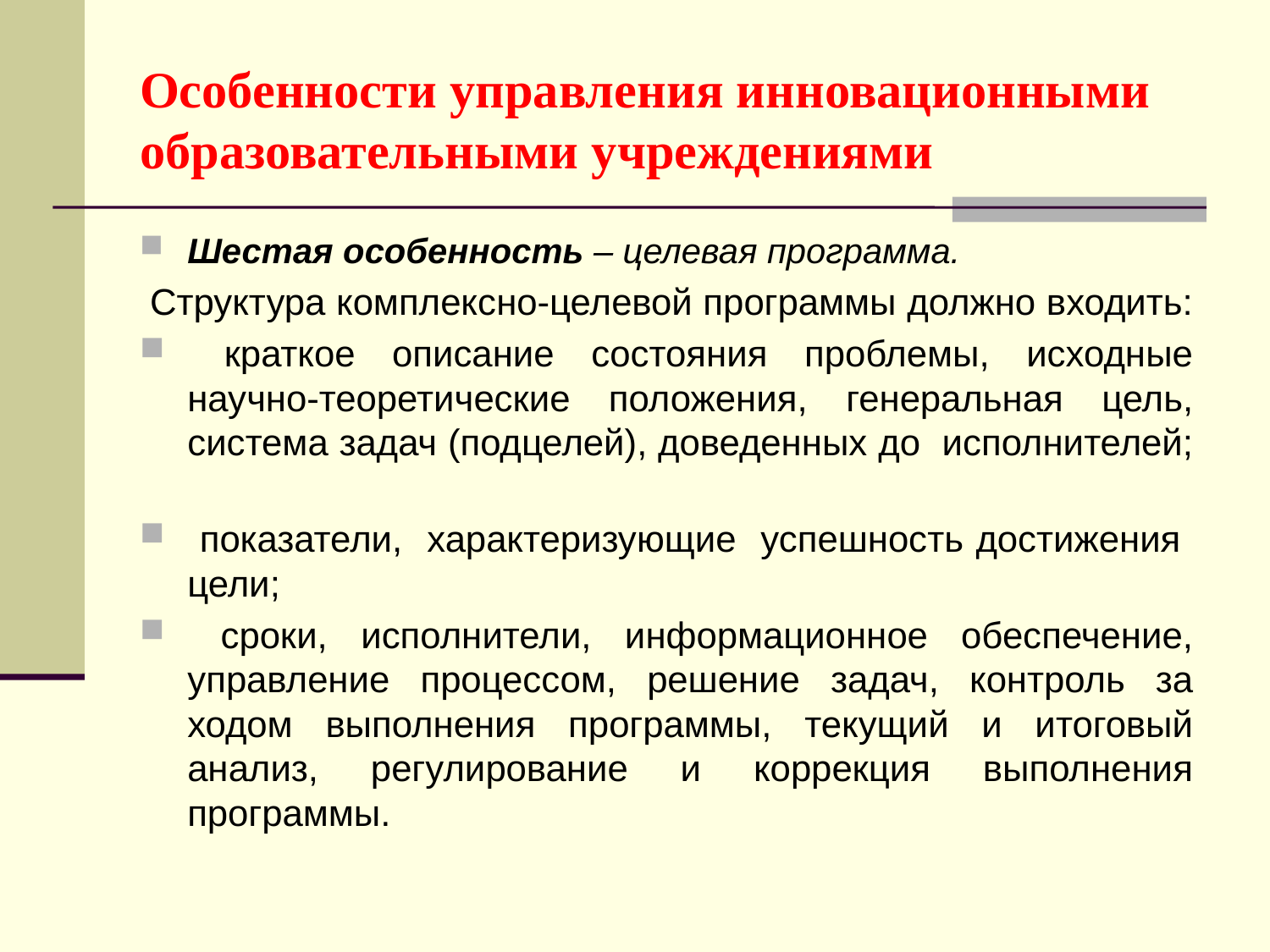

Особенности управления инновационными образовательными учреждениями
Шестая особенность – целевая программа.
 Структура комплексно-целевой программы должно входить:
 краткое описание состояния проблемы, исходные научно-теоретические положения, генеральная цель, система задач (подцелей), доведенных до  исполнителей;
 показатели,  характеризующие  успешность достижения  цели;
 сроки, исполнители, информационное обеспечение, управление процессом, решение задач, контроль за ходом выполнения программы, текущий и итоговый анализ, регулирование и коррекция выполнения программы.